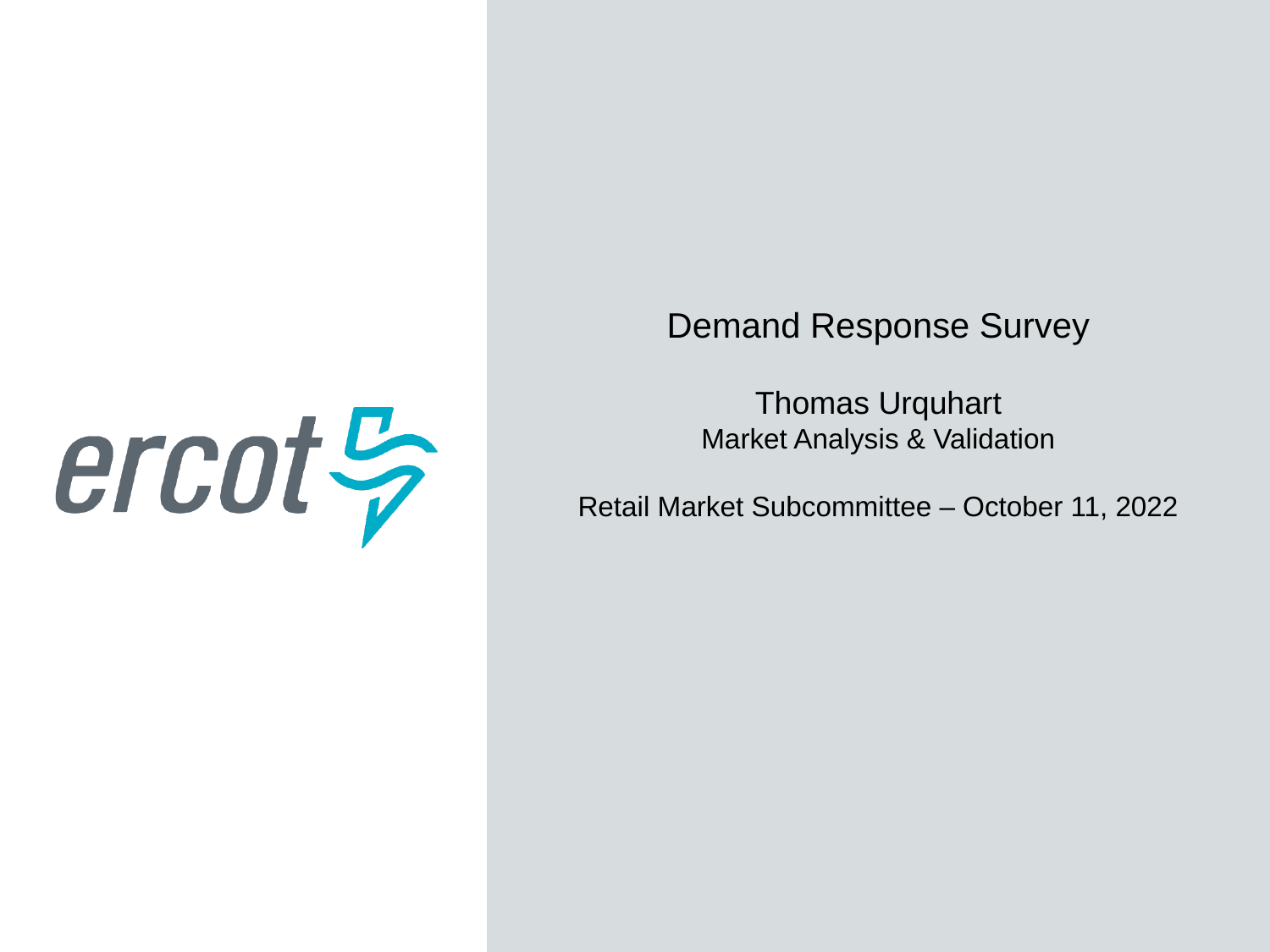

Demand Response Survey

Thomas Urquhart
Market Analysis & Validation
Retail Market Subcommittee – October 11, 2022